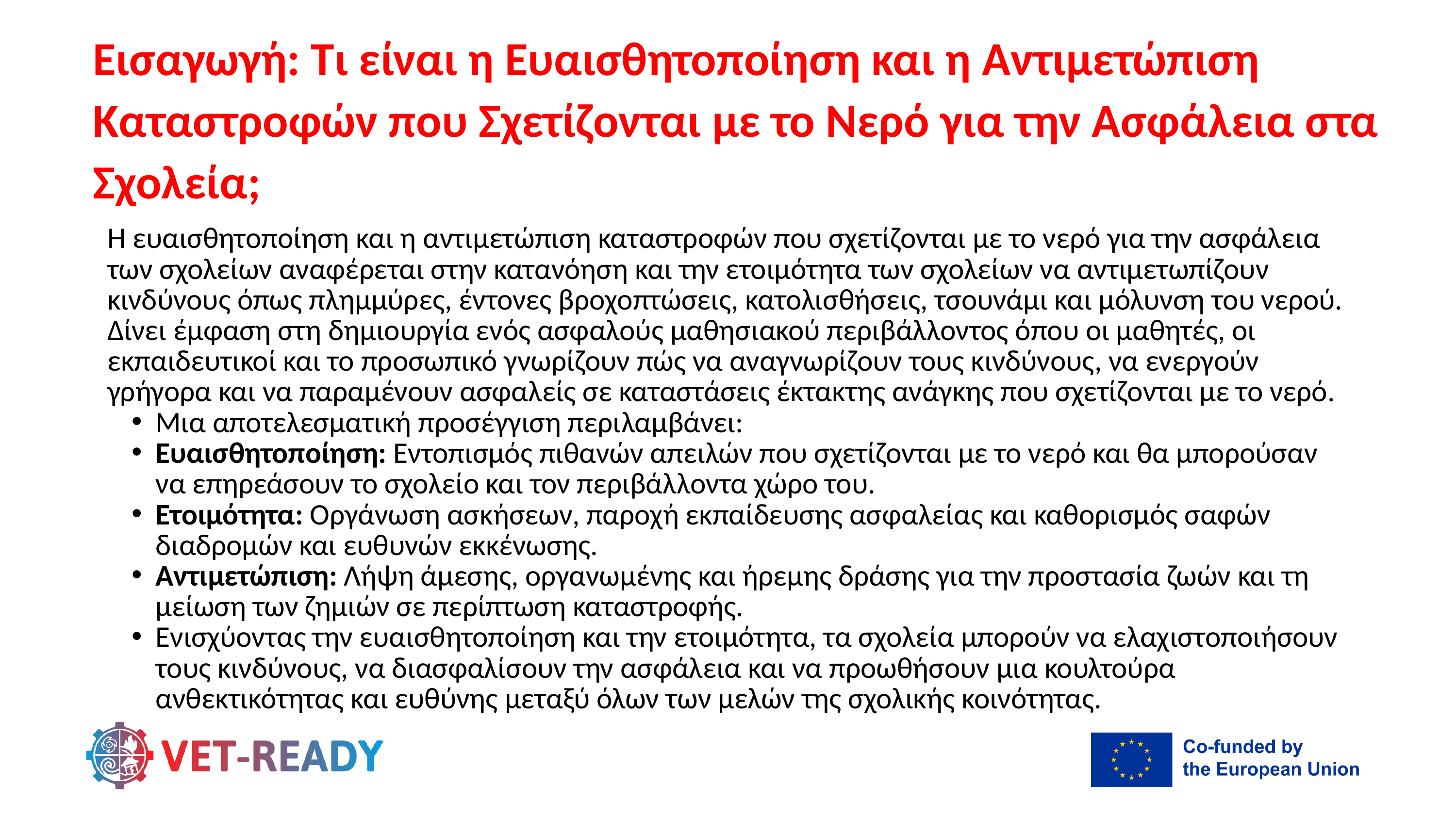

Εισαγωγή: Τι είναι η Ευαισθητοποίηση και η Αντιμετώπιση Καταστροφών που Σχετίζονται με το Νερό για την Ασφάλεια στα Σχολεία;
Η ευαισθητοποίηση και η αντιμετώπιση καταστροφών που σχετίζονται με το νερό για την ασφάλεια των σχολείων αναφέρεται στην κατανόηση και την ετοιμότητα των σχολείων να αντιμετωπίζουν κινδύνους όπως πλημμύρες, έντονες βροχοπτώσεις, κατολισθήσεις, τσουνάμι και μόλυνση του νερού.
Δίνει έμφαση στη δημιουργία ενός ασφαλούς μαθησιακού περιβάλλοντος όπου οι μαθητές, οι εκπαιδευτικοί και το προσωπικό γνωρίζουν πώς να αναγνωρίζουν τους κινδύνους, να ενεργούν γρήγορα και να παραμένουν ασφαλείς σε καταστάσεις έκτακτης ανάγκης που σχετίζονται με το νερό.
Μια αποτελεσματική προσέγγιση περιλαμβάνει:
Ευαισθητοποίηση: Εντοπισμός πιθανών απειλών που σχετίζονται με το νερό και θα μπορούσαν να επηρεάσουν το σχολείο και τον περιβάλλοντα χώρο του.
Ετοιμότητα: Οργάνωση ασκήσεων, παροχή εκπαίδευσης ασφαλείας και καθορισμός σαφών διαδρομών και ευθυνών εκκένωσης.
Αντιμετώπιση: Λήψη άμεσης, οργανωμένης και ήρεμης δράσης για την προστασία ζωών και τη μείωση των ζημιών σε περίπτωση καταστροφής.
Ενισχύοντας την ευαισθητοποίηση και την ετοιμότητα, τα σχολεία μπορούν να ελαχιστοποιήσουν τους κινδύνους, να διασφαλίσουν την ασφάλεια και να προωθήσουν μια κουλτούρα ανθεκτικότητας και ευθύνης μεταξύ όλων των μελών της σχολικής κοινότητας.